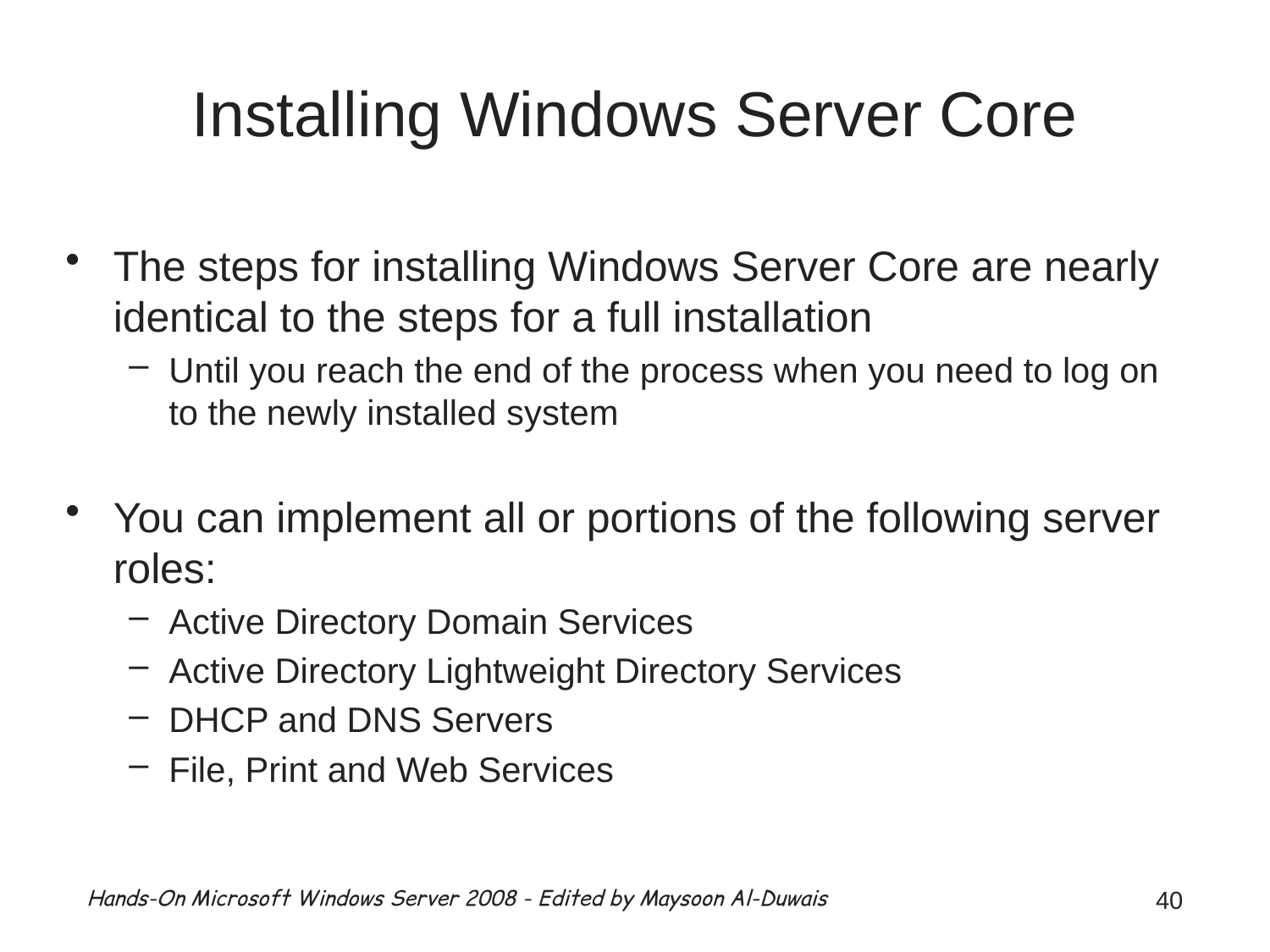

# Installing Windows Server Core
The steps for installing Windows Server Core are nearly identical to the steps for a full installation
Until you reach the end of the process when you need to log on to the newly installed system

You can implement all or portions of the following server roles:
Active Directory Domain Services
Active Directory Lightweight Directory Services
DHCP and DNS Servers
File, Print and Web Services
Hands-On Microsoft Windows Server 2008 - Edited by Maysoon Al-Duwais
40